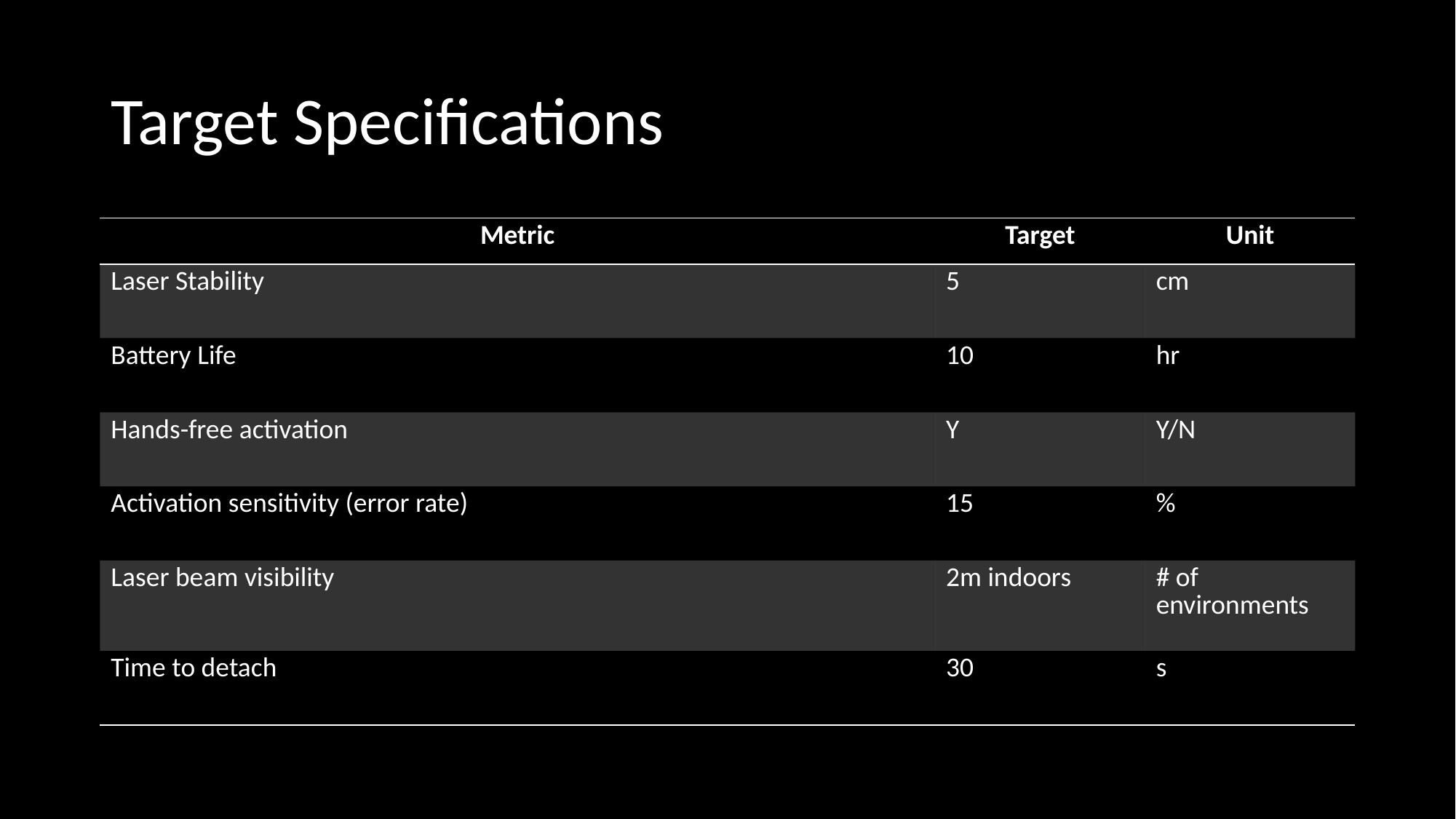

# Target Specifications
| Metric | Target | Unit |
| --- | --- | --- |
| Laser Stability | 5 | cm |
| Battery Life | 10 | hr |
| Hands-free activation | Y | Y/N |
| Activation sensitivity (error rate) | 15 | % |
| Laser beam visibility | 2m indoors | # of environments |
| Time to detach | 30 | s |